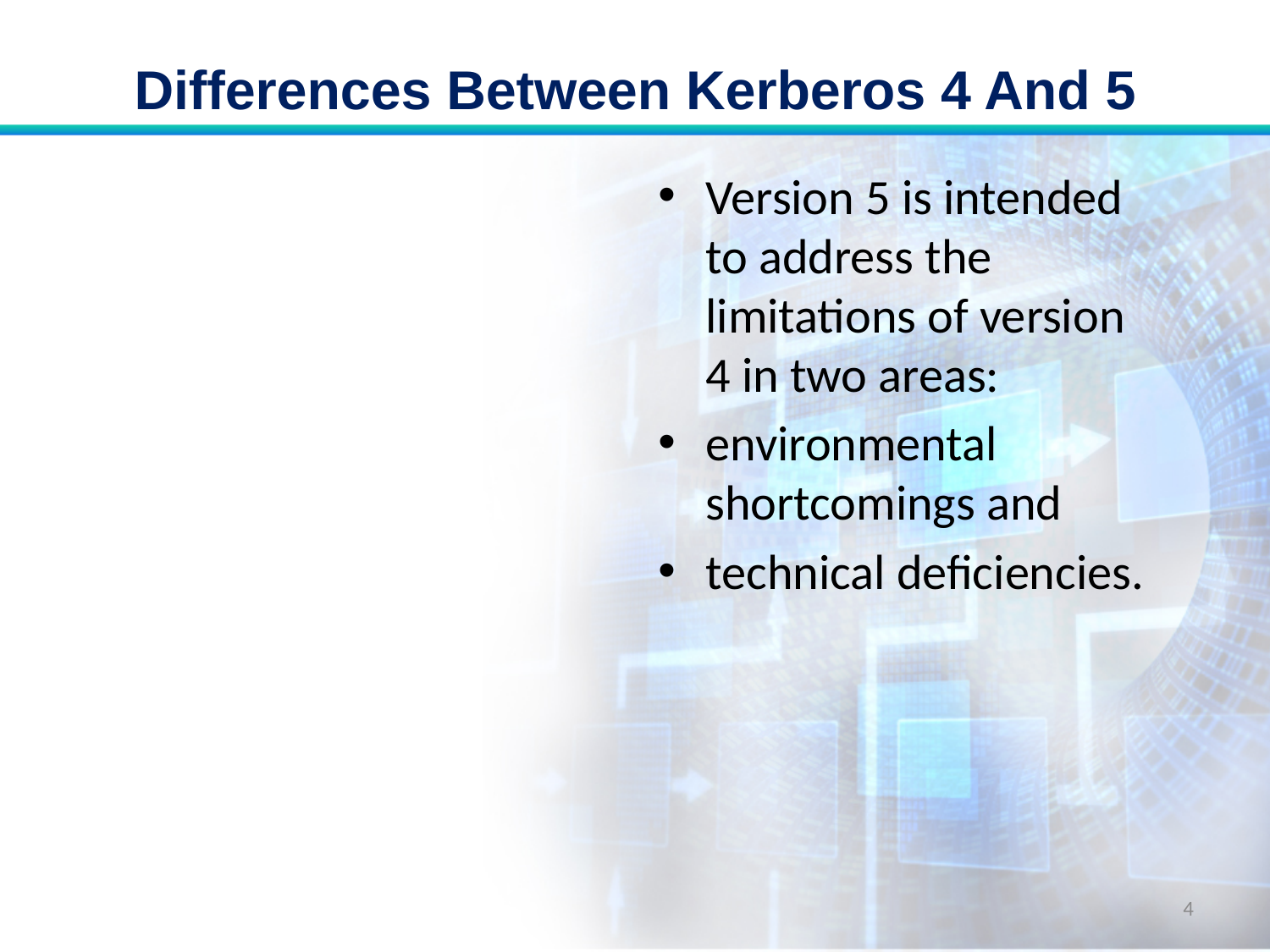

# Differences Between Kerberos 4 And 5
Version 5 is intended to address the limitations of version 4 in two areas:
environmental shortcomings and
technical deficiencies.
4